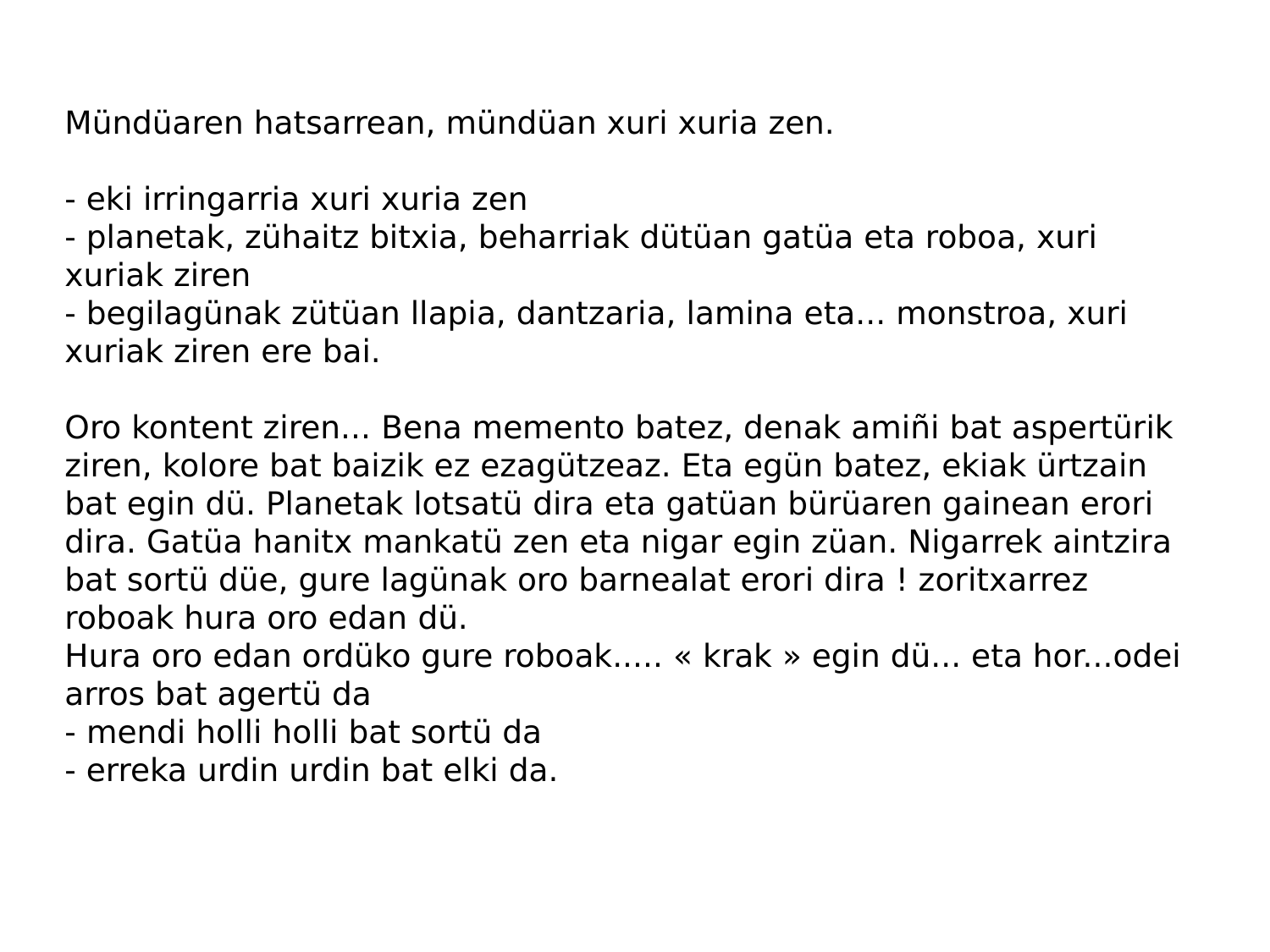

Mündüaren hatsarrean, mündüan xuri xuria zen.
- eki irringarria xuri xuria zen
- planetak, zühaitz bitxia, beharriak dütüan gatüa eta roboa, xuri xuriak ziren
- begilagünak zütüan llapia, dantzaria, lamina eta... monstroa, xuri xuriak ziren ere bai.

Oro kontent ziren... Bena memento batez, denak amiñi bat aspertürik ziren, kolore bat baizik ez ezagützeaz. Eta egün batez, ekiak ürtzain bat egin dü. Planetak lotsatü dira eta gatüan bürüaren gainean erori dira. Gatüa hanitx mankatü zen eta nigar egin züan. Nigarrek aintzira bat sortü düe, gure lagünak oro barnealat erori dira ! zoritxarrez roboak hura oro edan dü.
Hura oro edan ordüko gure roboak..... « krak » egin dü... eta hor...odei arros bat agertü da
- mendi holli holli bat sortü da
- erreka urdin urdin bat elki da.